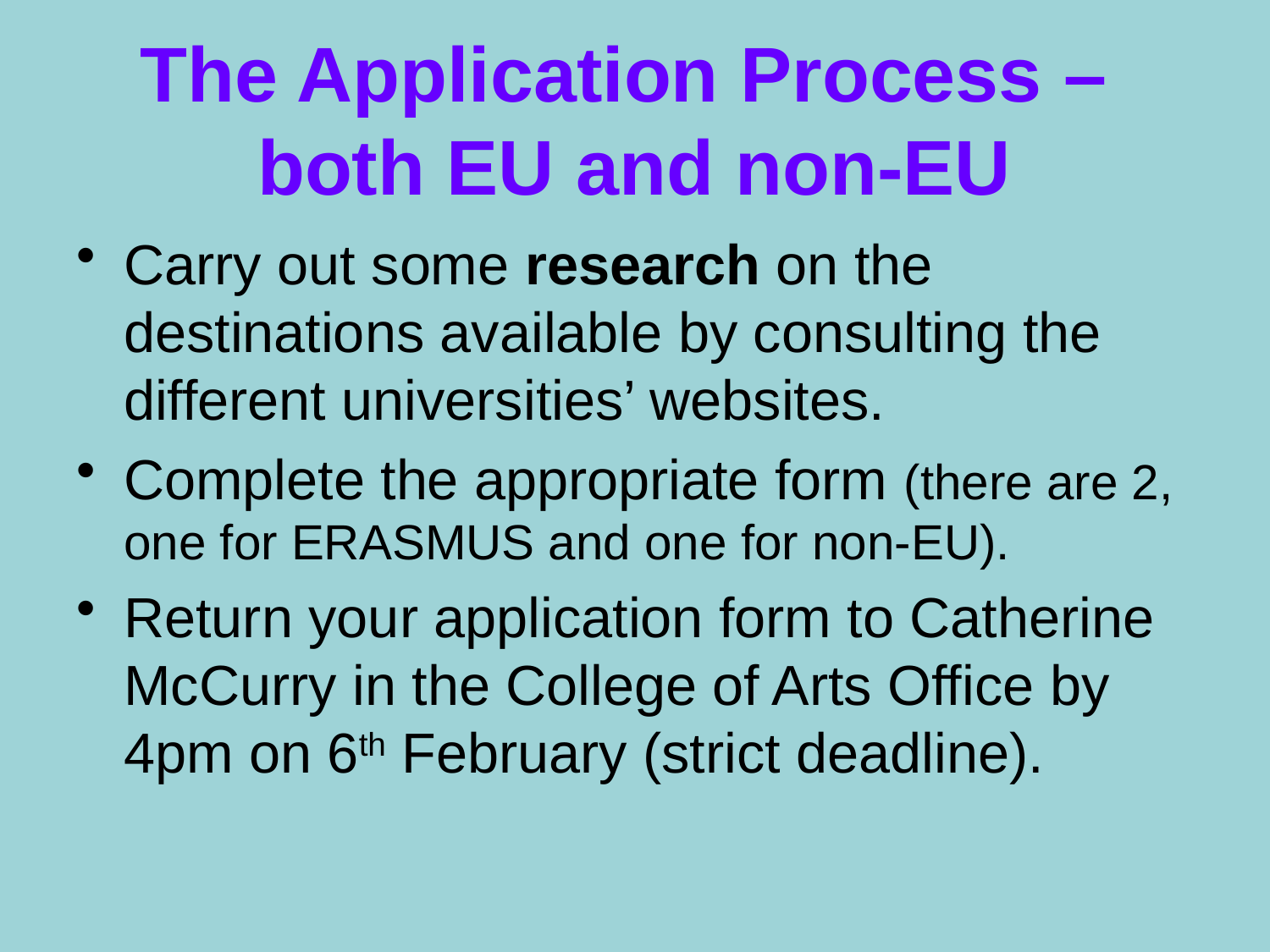

# The Application Process – both EU and non-EU
Carry out some research on the destinations available by consulting the different universities’ websites.
Complete the appropriate form (there are 2, one for ERASMUS and one for non-EU).
Return your application form to Catherine McCurry in the College of Arts Office by 4pm on 6th February (strict deadline).